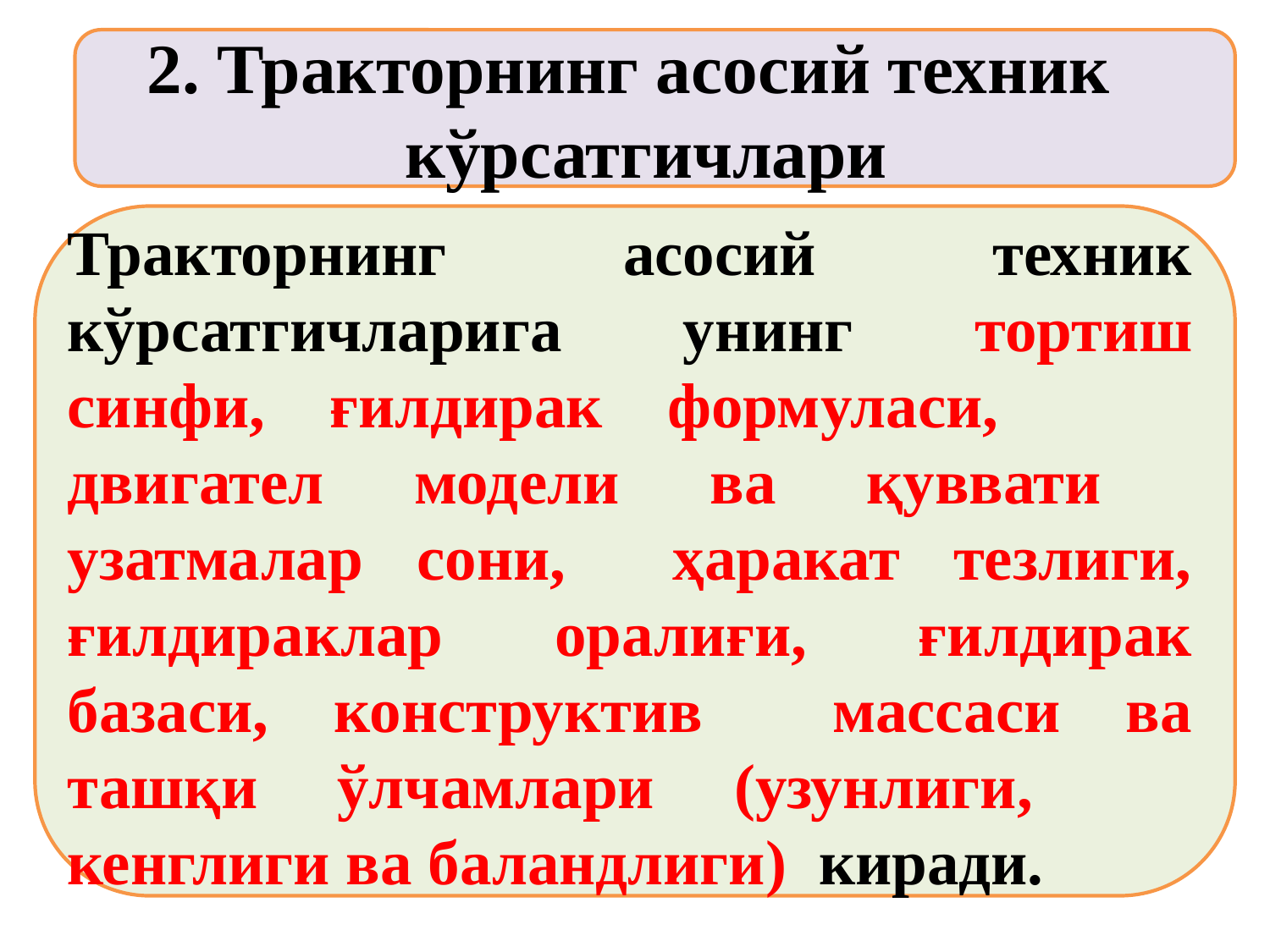

2. Тракторнинг асосий техник    кўрсатгичлари

Тракторнинг асосий техник кўрсатгичларига унинг тортиш синфи, ғилдирак формуласи,    двигател модели ва қуввати  узатмалар сони,  ҳаракат тезлиги, ғилдираклар оралиғи, ғилдирак базаси, конструктив  массаси ва ташқи ўлчамлари (узунлиги,   кенглиги ва баландлиги)  киради.